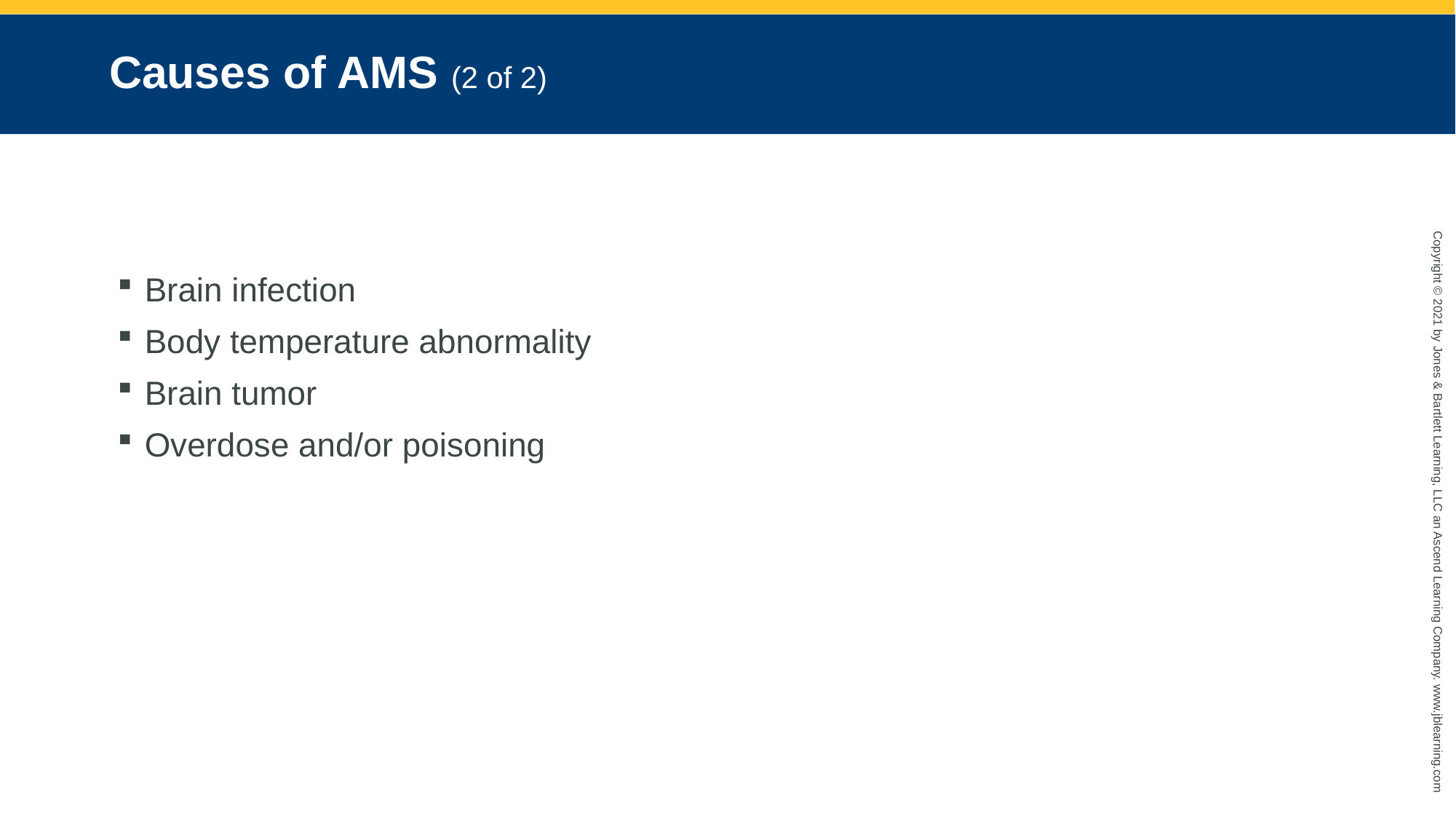

# Causes of AMS (2 of 2)
Brain infection
Body temperature abnormality
Brain tumor
Overdose and/or poisoning